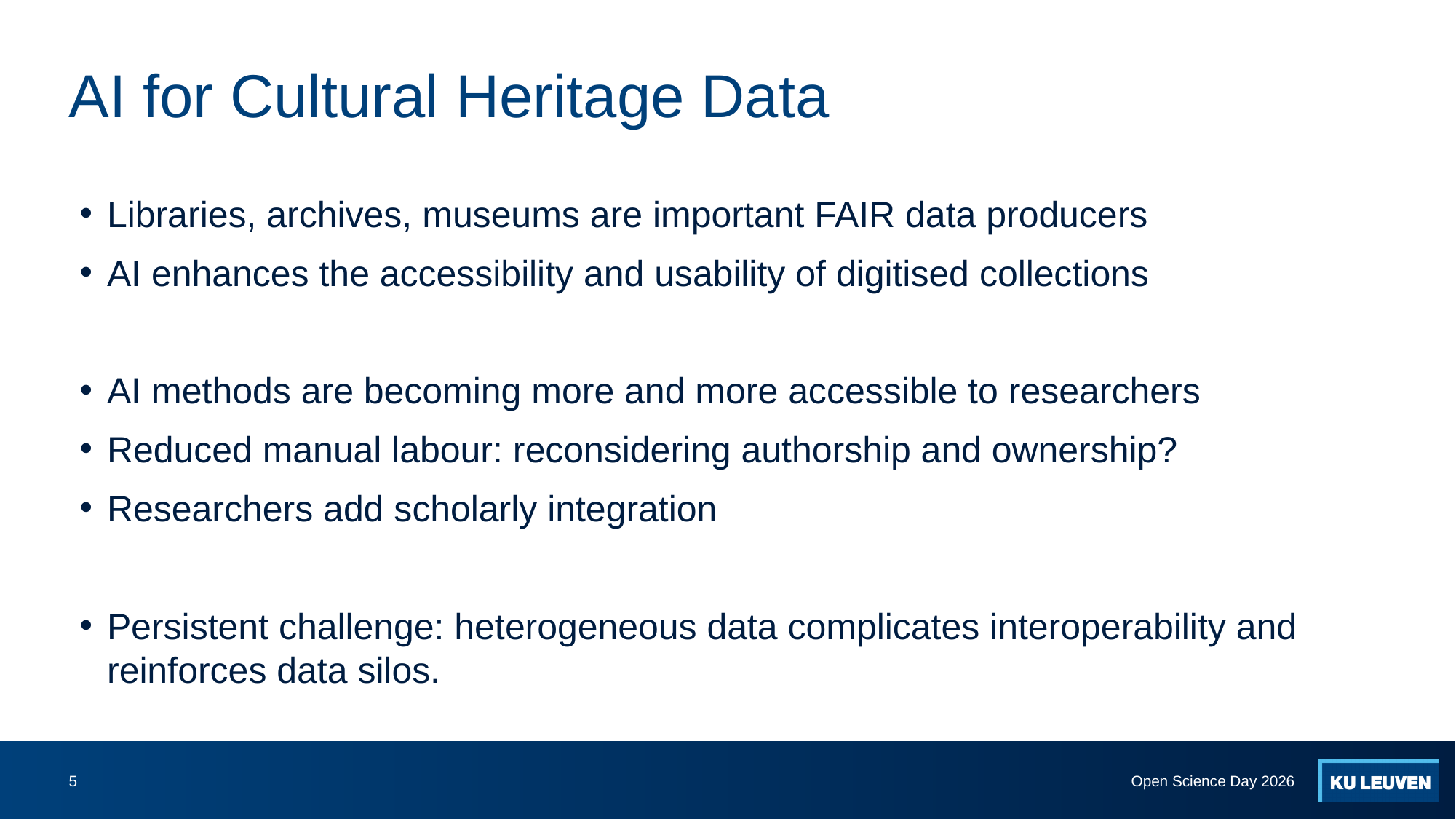

# AI for Cultural Heritage Data
Libraries, archives, museums are important FAIR data producers
AI enhances the accessibility and usability of digitised collections

AI methods are becoming more and more accessible to researchers
Reduced manual labour: reconsidering authorship and ownership?
Researchers add scholarly integration

Persistent challenge: heterogeneous data complicates interoperability and reinforces data silos.

5
Open Science Day 2026